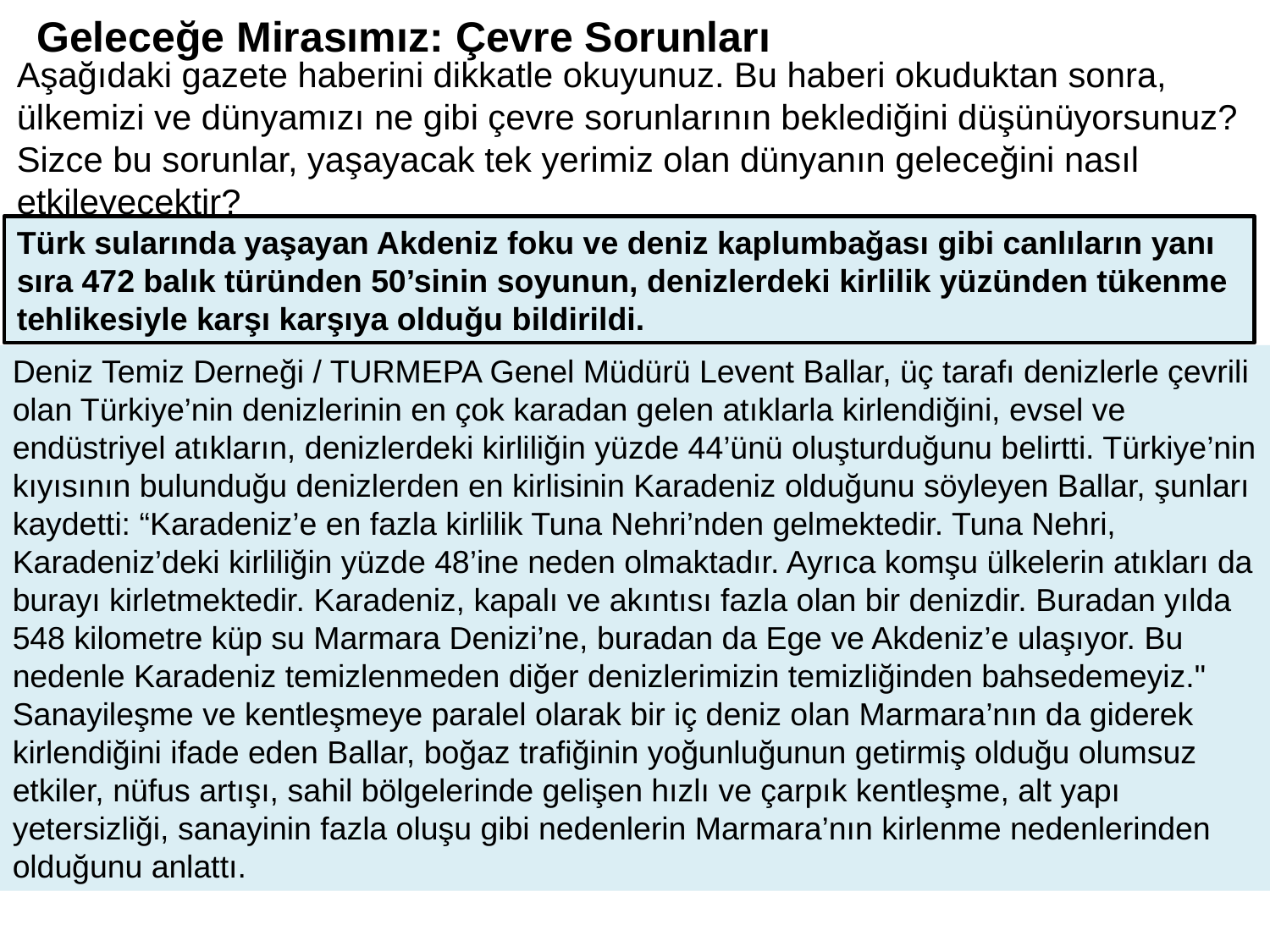

Geleceğe Mirasımız: Çevre Sorunları
Aşağıdaki gazete haberini dikkatle okuyunuz. Bu haberi okuduktan sonra, ülkemizi ve dünyamızı ne gibi çevre sorunlarının beklediğini düşünüyorsunuz? Sizce bu sorunlar, yaşayacak tek yerimiz olan dünyanın geleceğini nasıl etkileyecektir?
Türk sularında yaşayan Akdeniz foku ve deniz kaplumbağası gibi canlıların yanı sıra 472 balık türünden 50’sinin soyunun, denizlerdeki kirlilik yüzünden tükenme tehlikesiyle karşı karşıya olduğu bildirildi.
Deniz Temiz Derneği / TURMEPA Genel Müdürü Levent Ballar, üç tarafı denizlerle çevrili olan Türkiye’nin denizlerinin en çok karadan gelen atıklarla kirlendiğini, evsel ve endüstriyel atıkların, denizlerdeki kirliliğin yüzde 44’ünü oluşturduğunu belirtti. Türkiye’nin kıyısının bulunduğu denizlerden en kirlisinin Karadeniz olduğunu söyleyen Ballar, şunları kaydetti: “Karadeniz’e en fazla kirlilik Tuna Nehri’nden gelmektedir. Tuna Nehri, Karadeniz’deki kirliliğin yüzde 48’ine neden olmaktadır. Ayrıca komşu ülkelerin atıkları da burayı kirletmektedir. Karadeniz, kapalı ve akıntısı fazla olan bir denizdir. Buradan yılda 548 kilometre küp su Marmara Denizi’ne, buradan da Ege ve Akdeniz’e ulaşıyor. Bu nedenle Karadeniz temizlenmeden diğer denizlerimizin temizliğinden bahsedemeyiz." Sanayileşme ve kentleşmeye paralel olarak bir iç deniz olan Marmara’nın da giderek kirlendiğini ifade eden Ballar, boğaz trafiğinin yoğunluğunun getirmiş olduğu olumsuz etkiler, nüfus artışı, sahil bölgelerinde gelişen hızlı ve çarpık kentleşme, alt yapı yetersizliği, sanayinin fazla oluşu gibi nedenlerin Marmara’nın kirlenme nedenlerinden olduğunu anlattı.